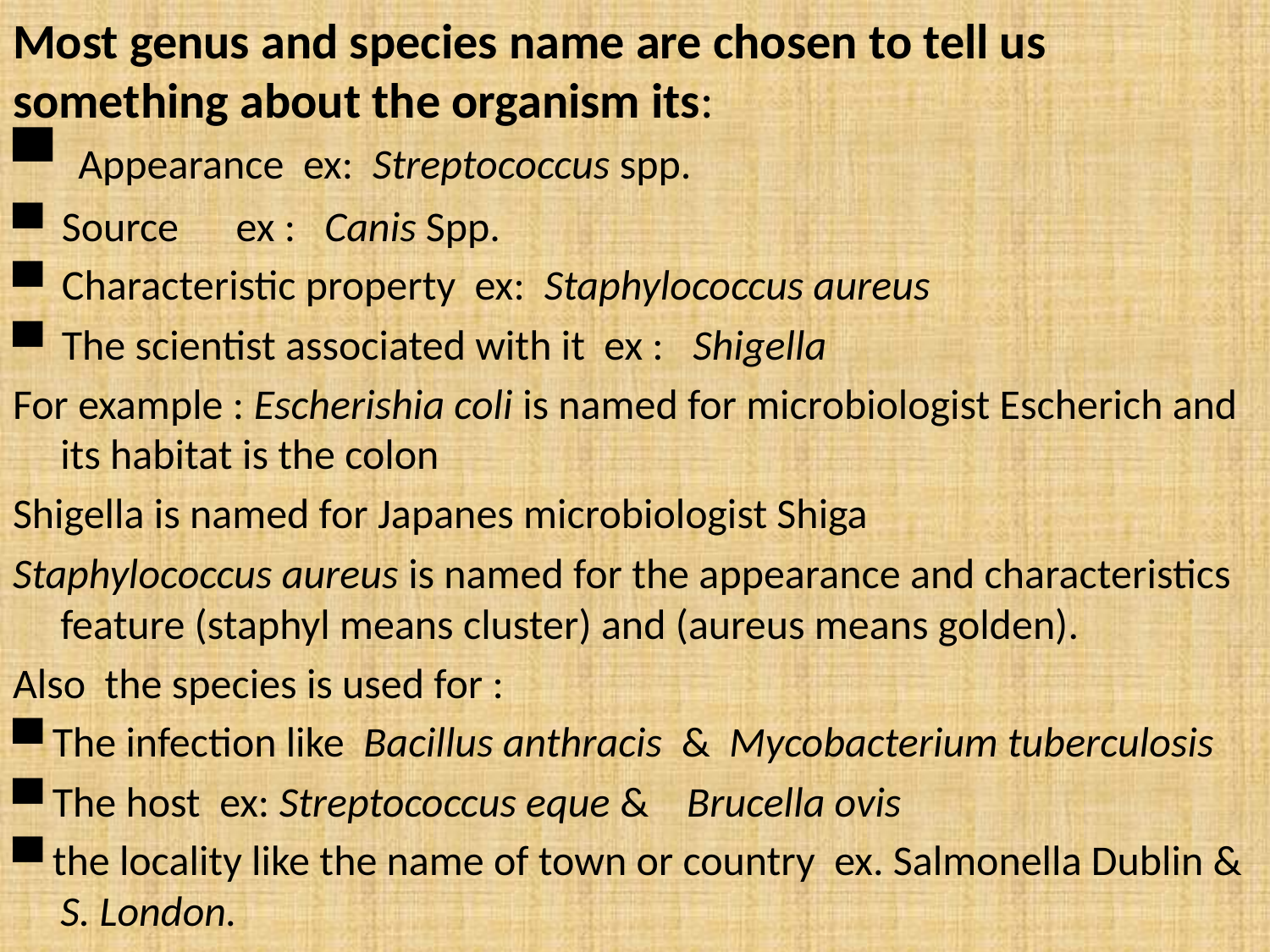

# Most genus and species name are chosen to tell us something about the organism its:
▀  Appearance  ex:  Streptococcus spp.
▀  Source      ex :   Canis Spp.
▀  Characteristic property  ex:  Staphylococcus aureus
▀  The scientist associated with it  ex :   Shigella
For example : Escherishia coli is named for microbiologist Escherich and its habitat is the colon
Shigella is named for Japanes microbiologist Shiga
Staphylococcus aureus is named for the appearance and characteristics feature (staphyl means cluster) and (aureus means golden).
Also  the species is used for :
▀ The infection like  Bacillus anthracis  &  Mycobacterium tuberculosis
▀ The host  ex: Streptococcus eque &    Brucella ovis
▀ the locality like the name of town or country  ex. Salmonella Dublin & S. London.